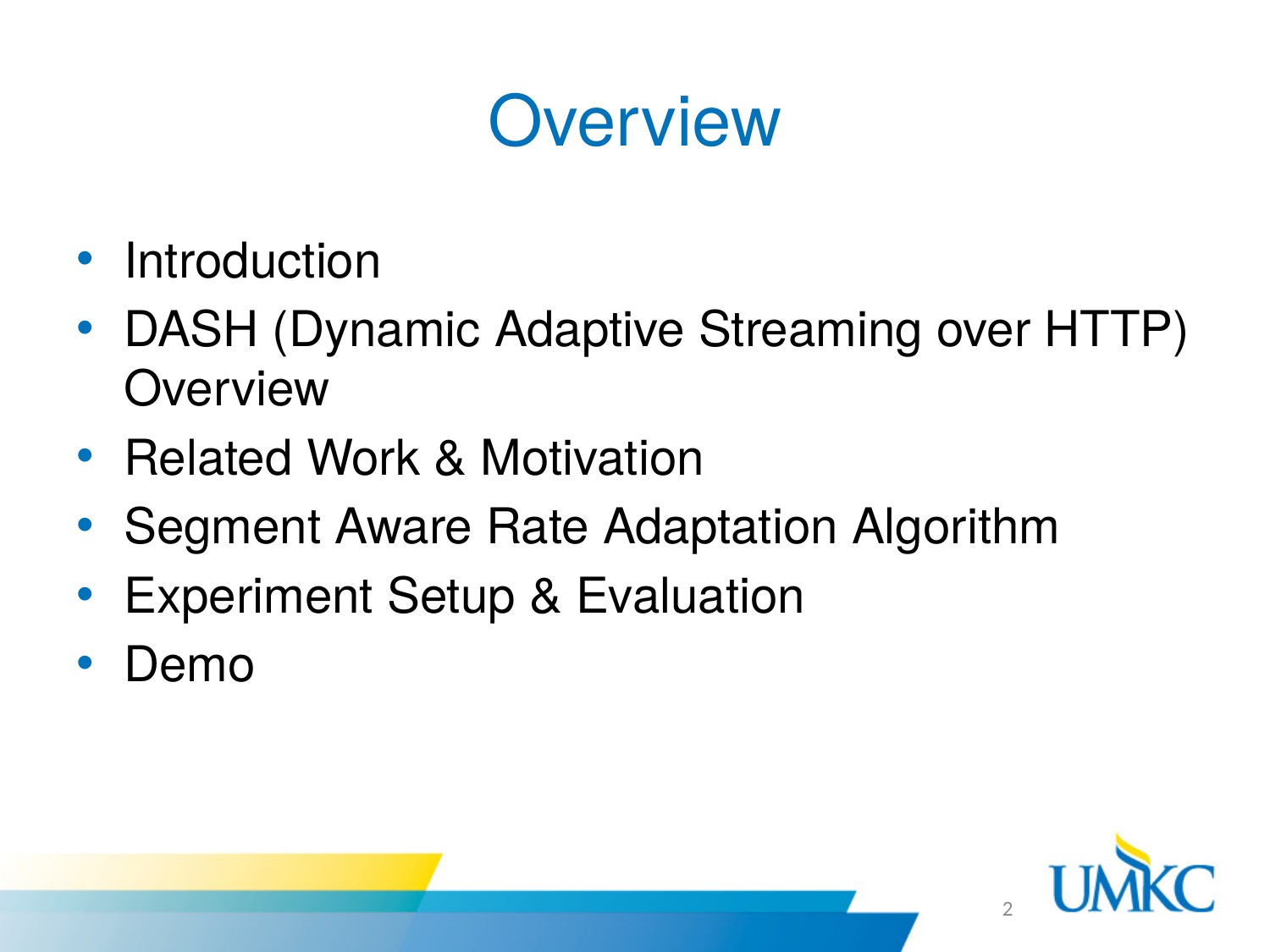

# Overview
Introduction
DASH (Dynamic Adaptive Streaming over HTTP) Overview
Related Work & Motivation
Segment Aware Rate Adaptation Algorithm
Experiment Setup & Evaluation
Demo
2